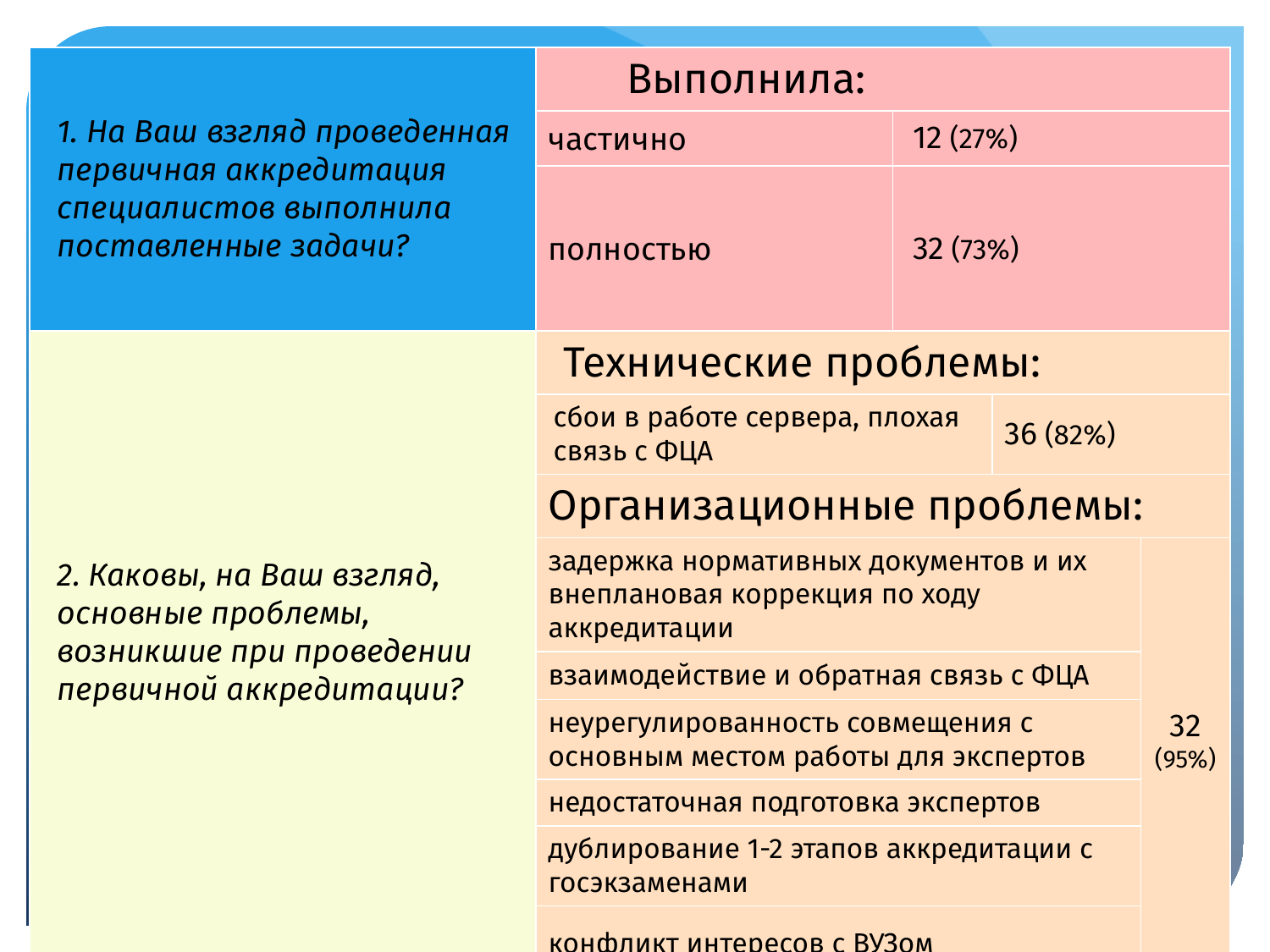

| 1. На Ваш взгляд проведенная первичная аккредитация специалистов выполнила поставленные задачи? | Выполнила: |  |  |  |
| --- | --- | --- | --- | --- |
|  | частично | 12 (27%) |  |  |
|  | полностью | 32 (73%) |  |  |
| 2. Каковы, на Ваш взгляд, основные проблемы, возникшие при проведении первичной аккредитации? | Технические проблемы: |  |  |  |
|  | сбои в работе сервера, плохая  связь с ФЦА |  | 36 (82%) |  |
|  | Организационные проблемы: |  |  |  |
|  | задержка нормативных документов и их внеплановая коррекция по ходу аккредитации |  |  | 32 (95%) |
|  | взаимодействие и обратная связь с ФЦА |  |  |  |
|  | неурегулированность совмещения с основным местом работы для экспертов |  |  |  |
|  | недостаточная подготовка экспертов |  |  |  |
|  | дублирование 1-2 этапов аккредитации с госэкзаменами |  |  |  |
|  | конфликт интересов с ВУЗом |  |  |  |